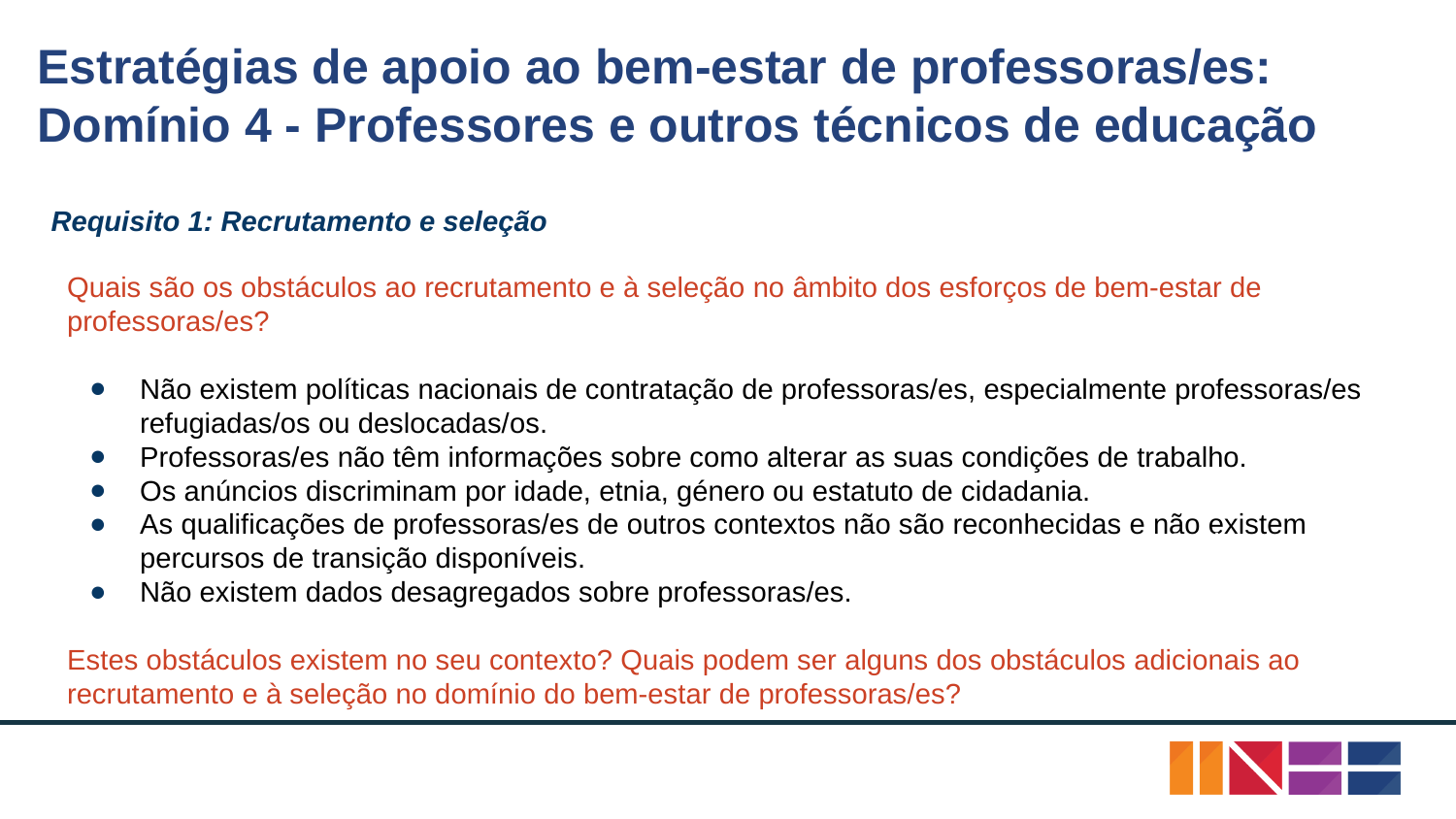

# Estratégias de apoio ao bem-estar de professoras/es:
Domínio 4 - Professores e outros técnicos de educação
Requisito 1: Recrutamento e seleção
Quais são os obstáculos ao recrutamento e à seleção no âmbito dos esforços de bem-estar de professoras/es?

Não existem políticas nacionais de contratação de professoras/es, especialmente professoras/es refugiadas/os ou deslocadas/os.
Professoras/es não têm informações sobre como alterar as suas condições de trabalho.
Os anúncios discriminam por idade, etnia, género ou estatuto de cidadania.
As qualificações de professoras/es de outros contextos não são reconhecidas e não existem percursos de transição disponíveis.
Não existem dados desagregados sobre professoras/es.

Estes obstáculos existem no seu contexto? Quais podem ser alguns dos obstáculos adicionais ao recrutamento e à seleção no domínio do bem-estar de professoras/es?
Crédito: Oxfam